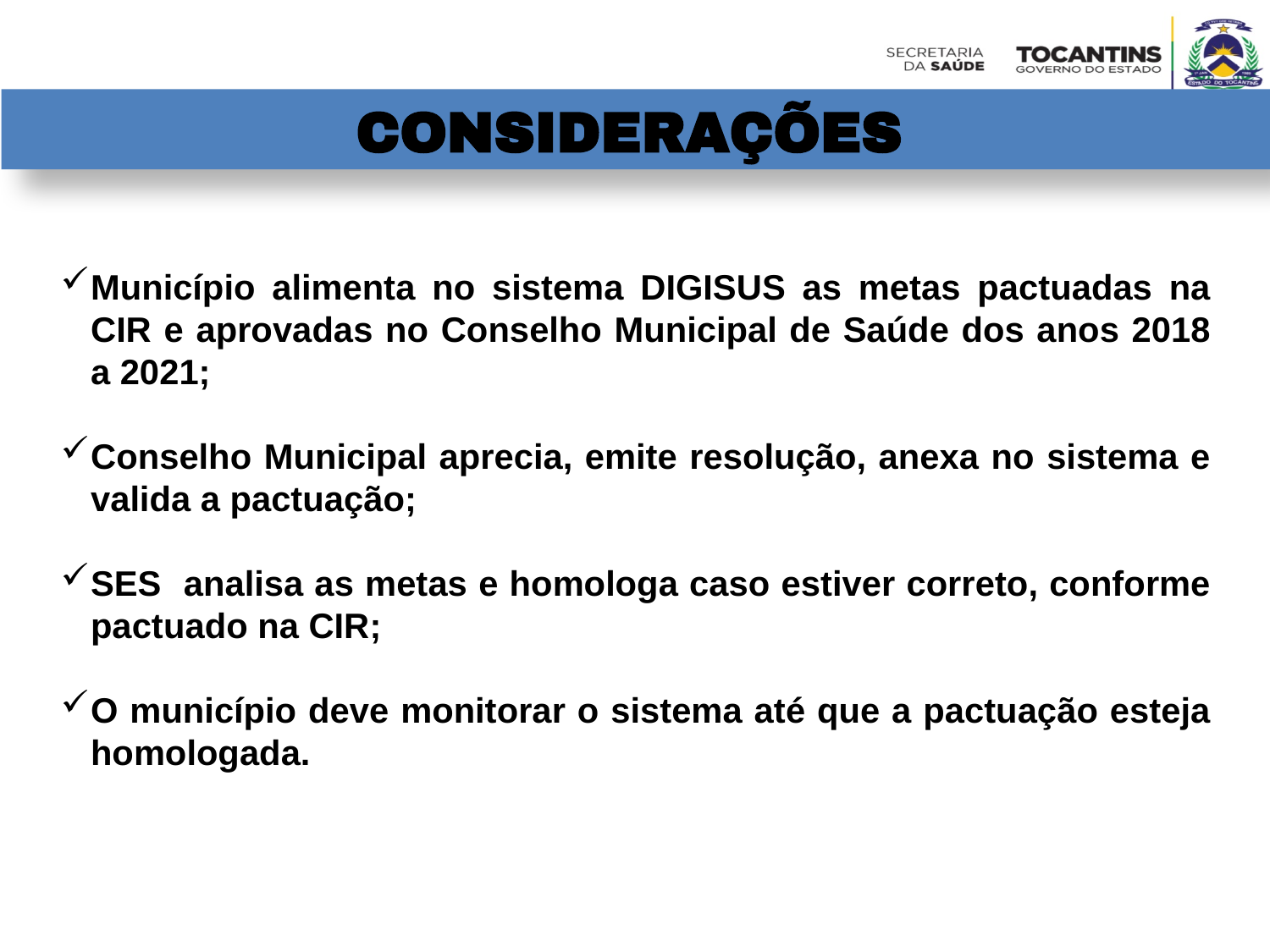

CONSIDERAÇÕES

Município alimenta no sistema DIGISUS as metas pactuadas na CIR e aprovadas no Conselho Municipal de Saúde dos anos 2018 a 2021;

Conselho Municipal aprecia, emite resolução, anexa no sistema e valida a pactuação;

SES  analisa as metas e homologa caso estiver correto, conforme pactuado na CIR;

O município deve monitorar o sistema até que a pactuação esteja homologada.